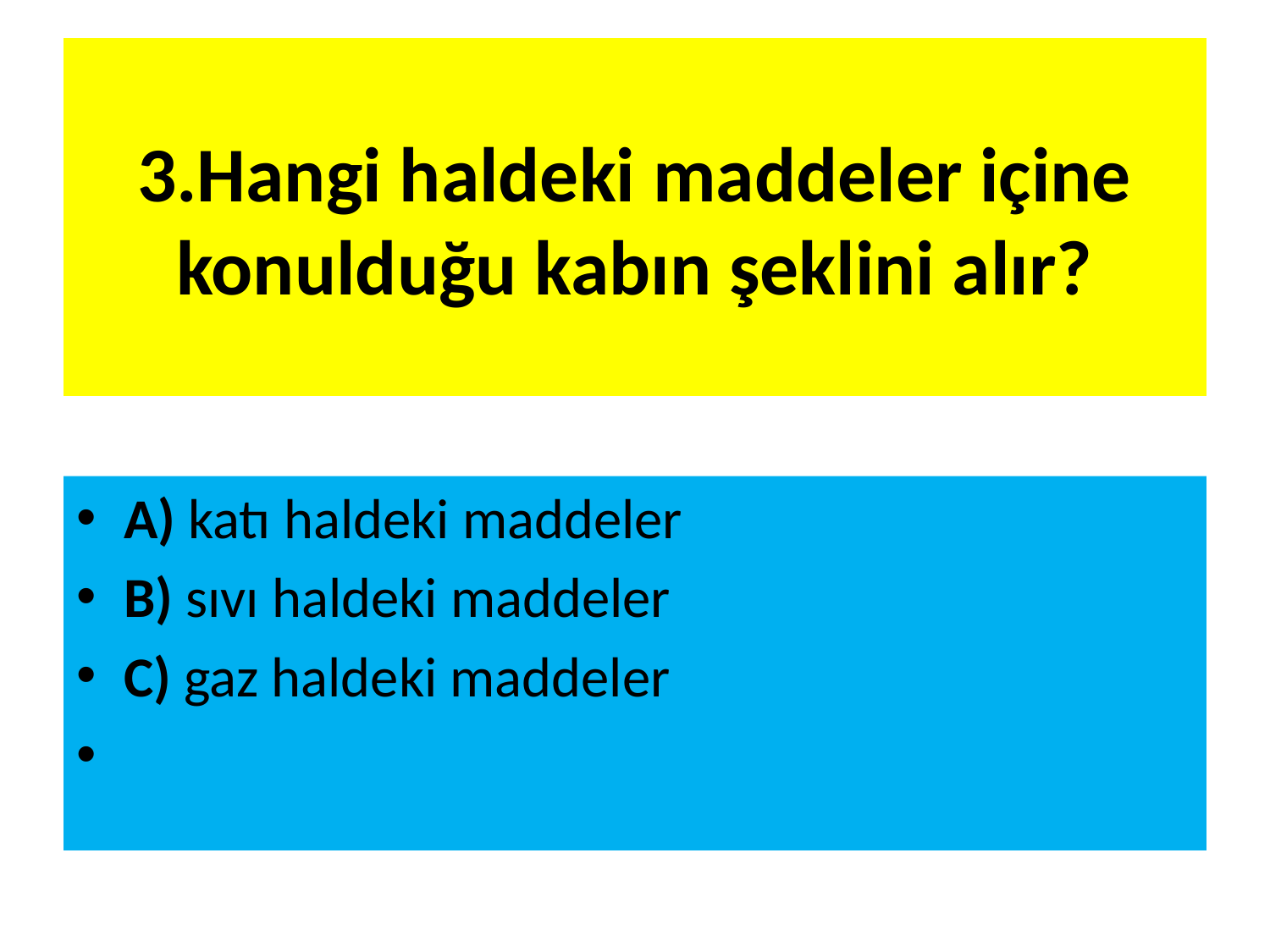

# 3.Hangi haldeki maddeler içine konulduğu kabın şeklini alır?
A) katı haldeki maddeler
B) sıvı haldeki maddeler
C) gaz haldeki maddeler